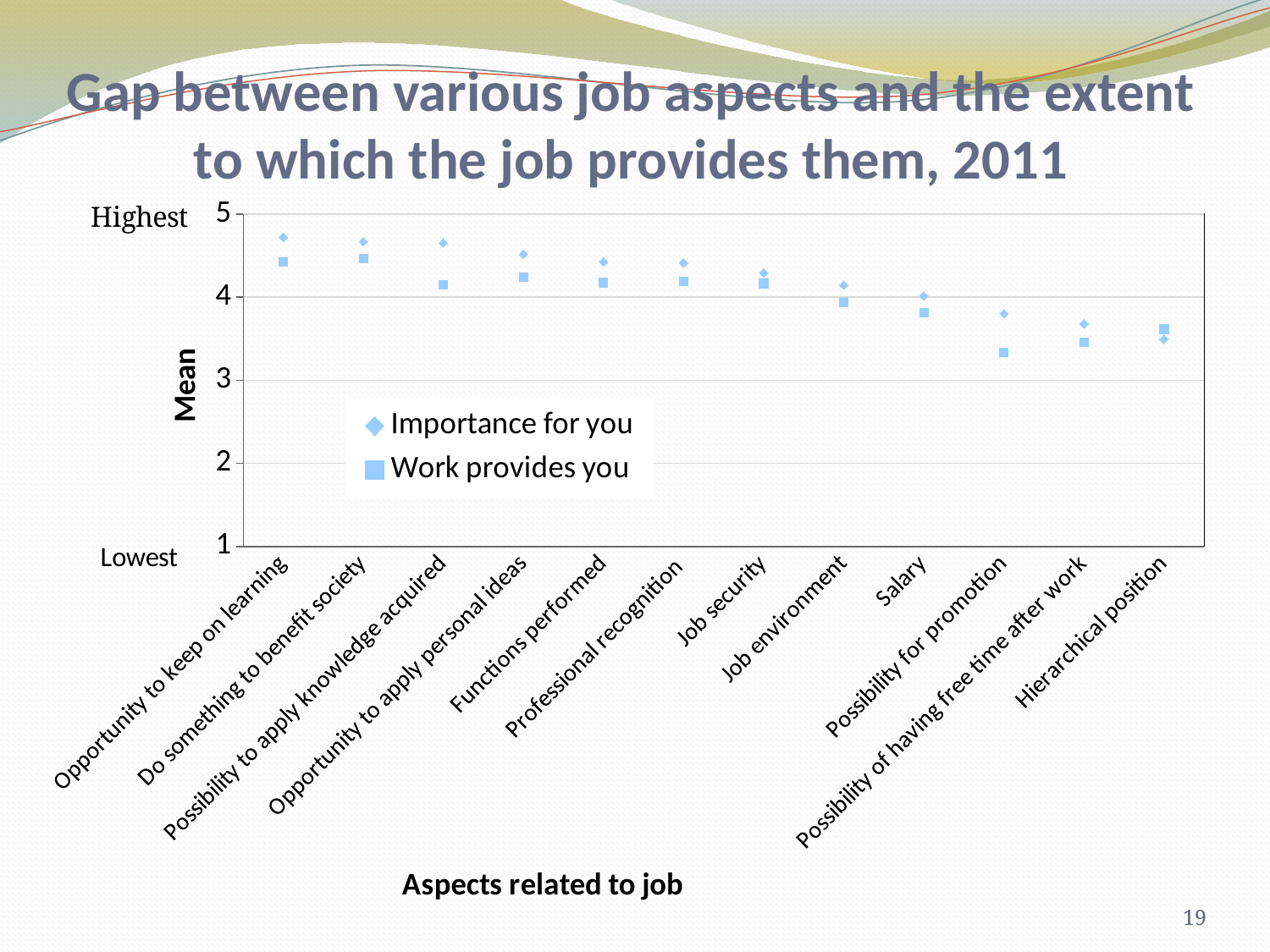

# Gap between various job aspects and the extent to which the job provides them, 2011

### Chart

| Category | Importance for you | Work provides you |
|---|---|---|
| Opportunity to keep on learning | 4.719457013574666 | 4.427272727272722 |
| Do something to benefit society | 4.669683257918546 | 4.463636363636367 |
| Possibility to apply knowledge acquired | 4.6515837104072375 | 4.145454545454541 |
| Opportunity to apply personal ideas | 4.515837104072397 | 4.24090909090909 |
| Functions performed | 4.4253393665158365 | 4.172727272727268 |
| Professional recognition  | 4.411764705882356 | 4.1863636363636365 |
| Job security | 4.29411764705882 | 4.1636363636363605 |
| Job environment | 4.144796380090497 | 3.9363636363636365 |
| Salary | 4.013574660633479 | 3.8136363636363644 |
| Possibility for promotion | 3.800904977375566 | 3.331818181818178 |
| Possibility of having free time after work | 3.6787330316742084 | 3.4590909090909085 |
| Hierarchical position | 3.493212669683257 | 3.613636363636364 |
19